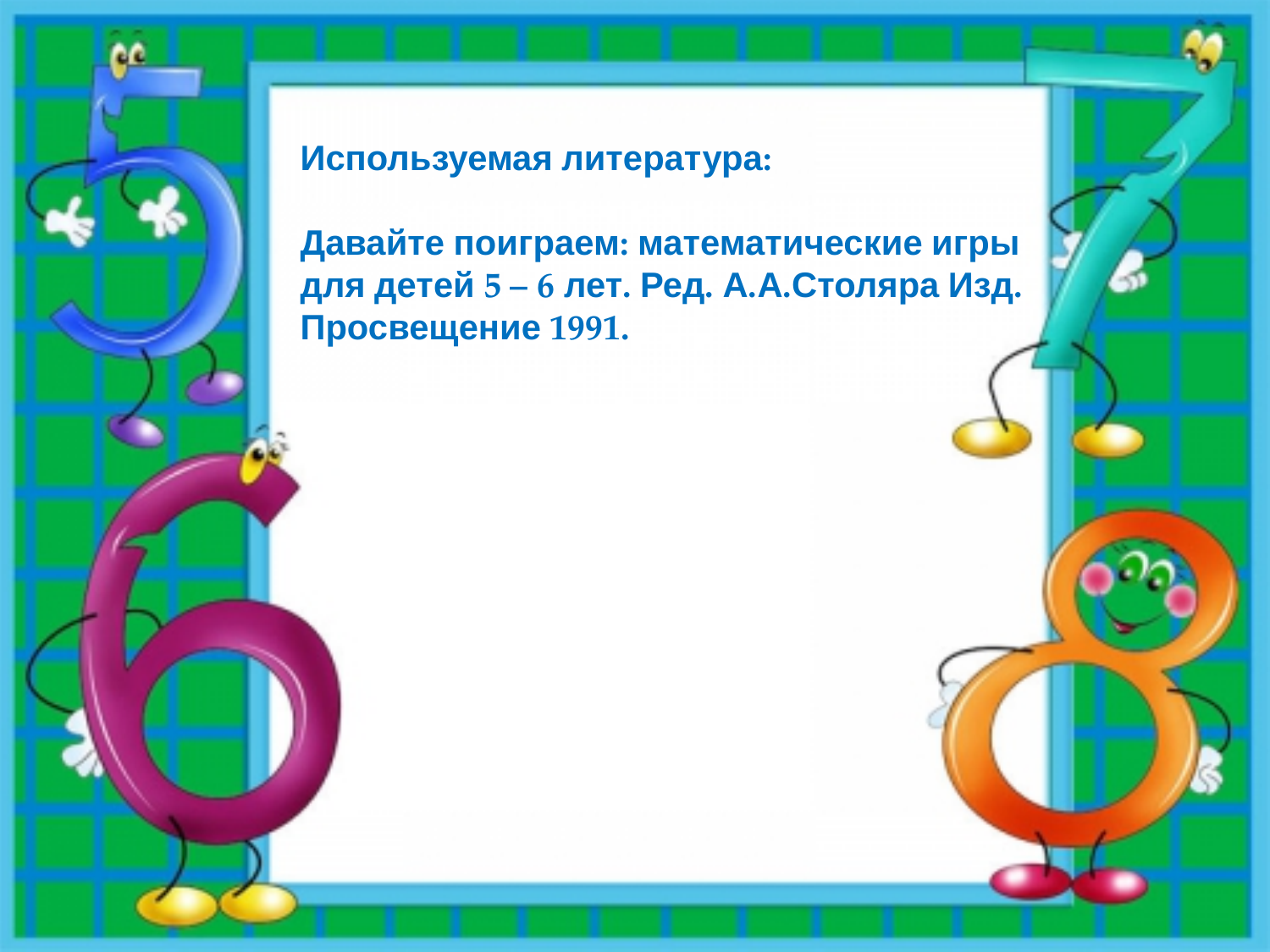

Используемая литература:

Давайте поиграем: математические игры для детей 5 – 6 лет. Ред. А.А.Столяра Изд. Просвещение 1991.